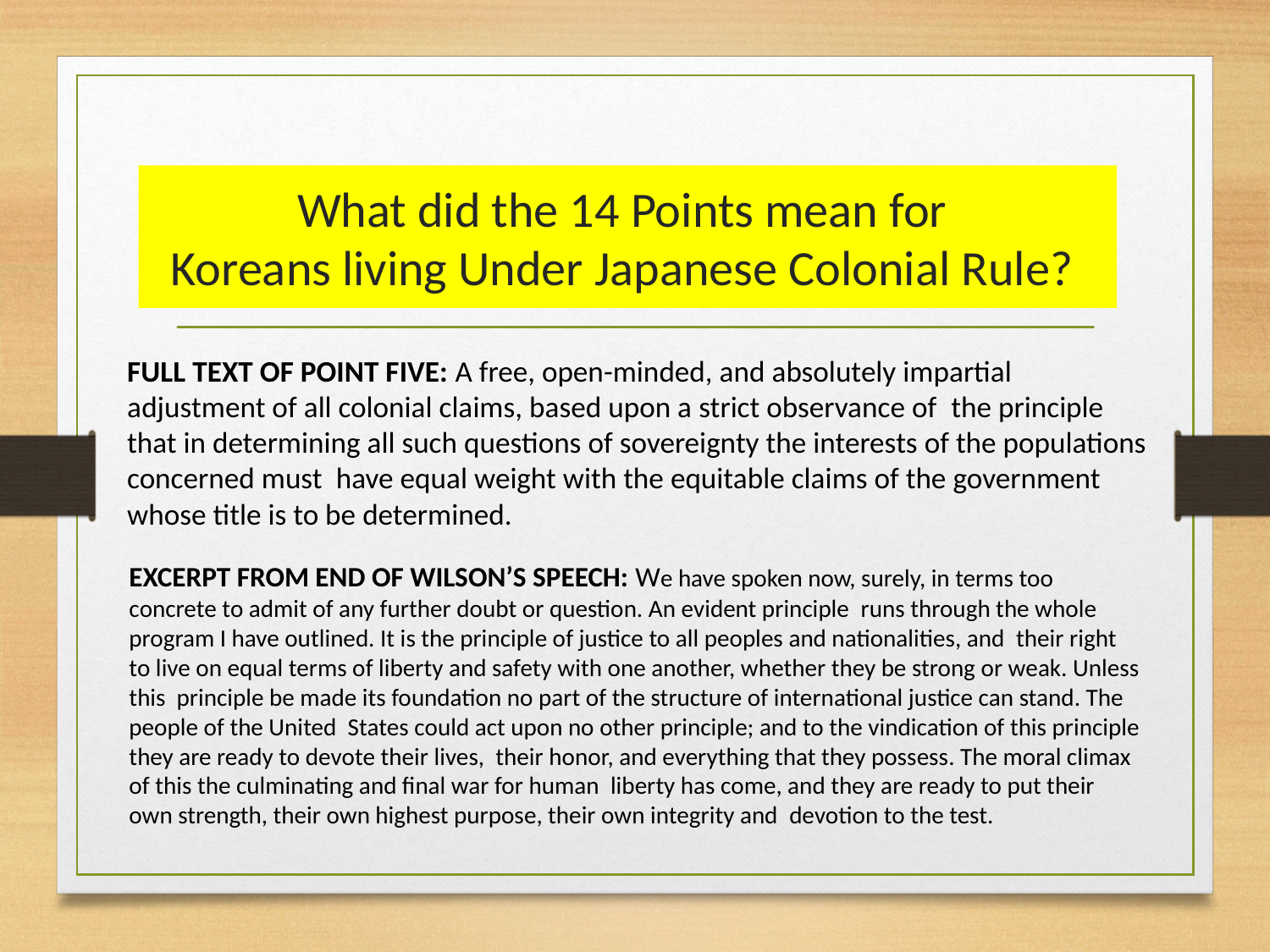

# What did the 14 Points mean for Koreans living Under Japanese Colonial Rule?
FULL TEXT OF POINT FIVE: A free, open-minded, and absolutely impartial adjustment of all colonial claims, based upon a strict observance of  the principle that in determining all such questions of sovereignty the interests of the populations concerned must  have equal weight with the equitable claims of the government whose title is to be determined.
EXCERPT FROM END OF WILSON’S SPEECH: We have spoken now, surely, in terms too concrete to admit of any further doubt or question. An evident principle  runs through the whole program I have outlined. It is the principle of justice to all peoples and nationalities, and  their right to live on equal terms of liberty and safety with one another, whether they be strong or weak. Unless this  principle be made its foundation no part of the structure of international justice can stand. The people of the United  States could act upon no other principle; and to the vindication of this principle they are ready to devote their lives,  their honor, and everything that they possess. The moral climax of this the culminating and final war for human  liberty has come, and they are ready to put their own strength, their own highest purpose, their own integrity and  devotion to the test.